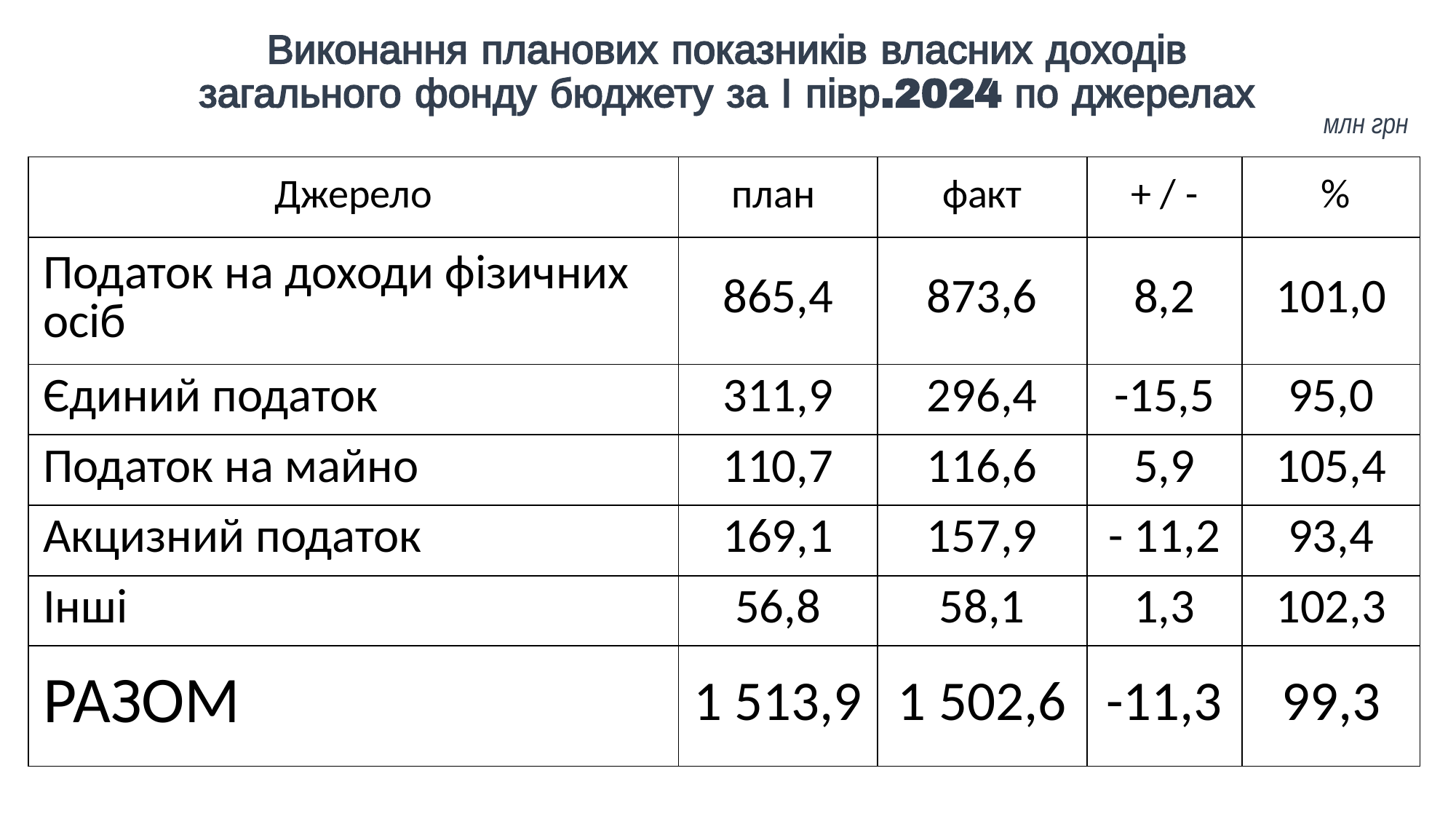

# Виконання планових показників власних доходів загального фонду бюджету за І півр.2024 по джерелах
млн грн
| Джерело | план | факт | + / - | % |
| --- | --- | --- | --- | --- |
| Податок на доходи фізичних осіб | 865,4 | 873,6 | 8,2 | 101,0 |
| Єдиний податок | 311,9 | 296,4 | -15,5 | 95,0 |
| Податок на майно | 110,7 | 116,6 | 5,9 | 105,4 |
| Акцизний податок | 169,1 | 157,9 | - 11,2 | 93,4 |
| Інші | 56,8 | 58,1 | 1,3 | 102,3 |
| РАЗОМ | 1 513,9 | 1 502,6 | -11,3 | 99,3 |